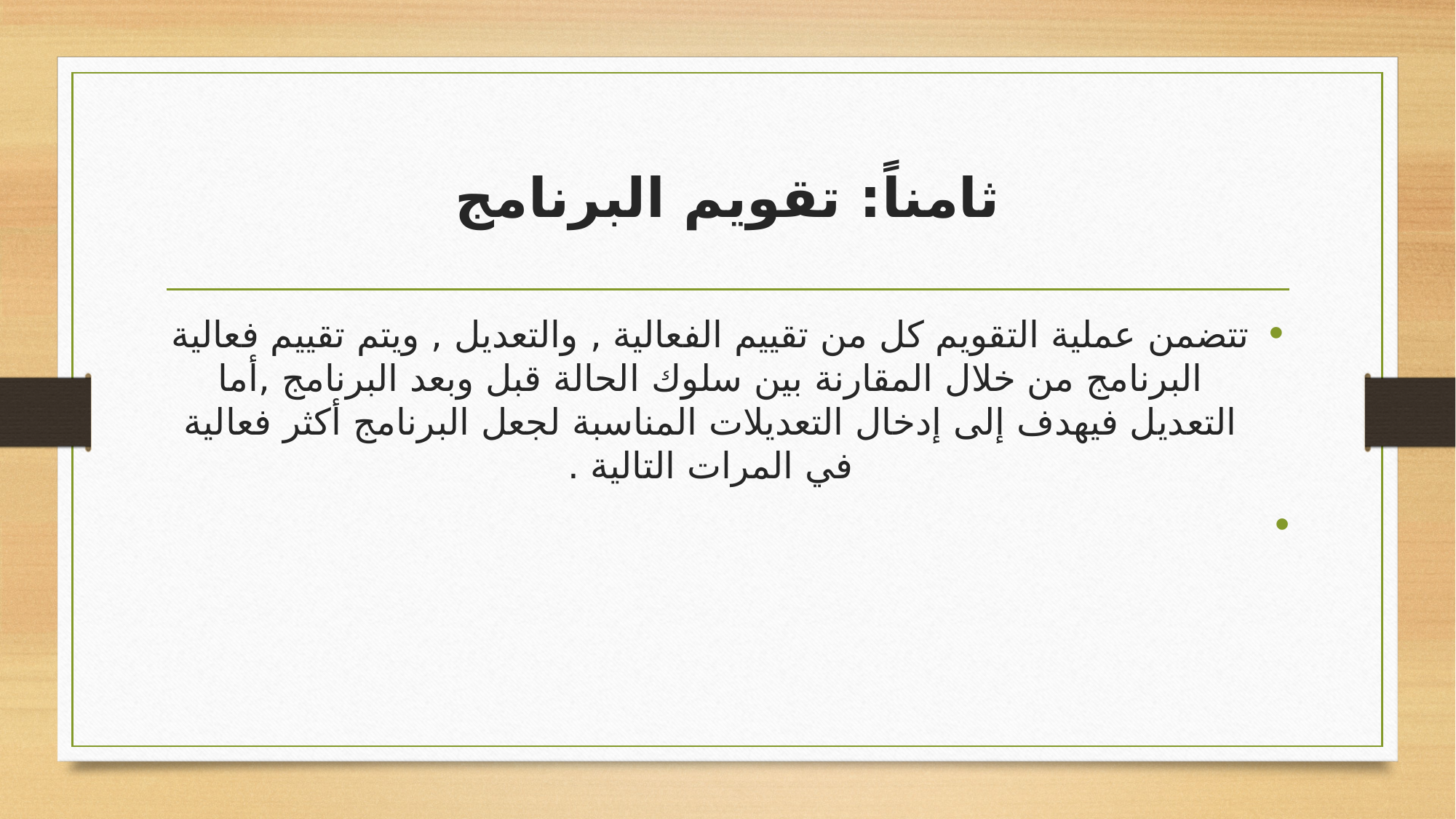

# ثامناً: تقويم البرنامج
تتضمن عملية التقويم كل من تقييم الفعالية , والتعديل , ويتم تقييم فعالية البرنامج من خلال المقارنة بين سلوك الحالة قبل وبعد البرنامج ,أما التعديل فيهدف إلى إدخال التعديلات المناسبة لجعل البرنامج أكثر فعالية في المرات التالية .